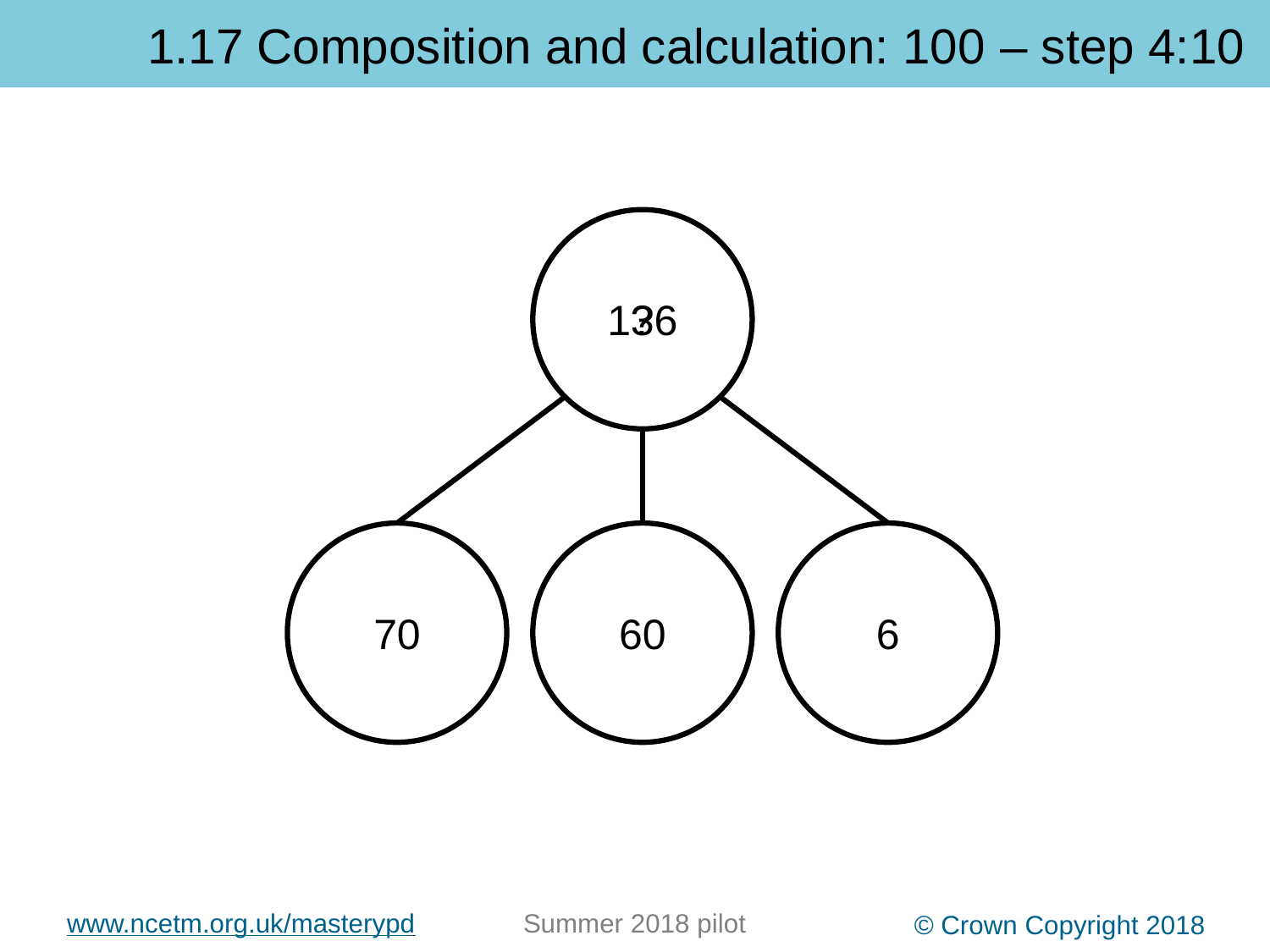

1.17 Composition and calculation: 100 – step 4:10

136
?

70
60
6